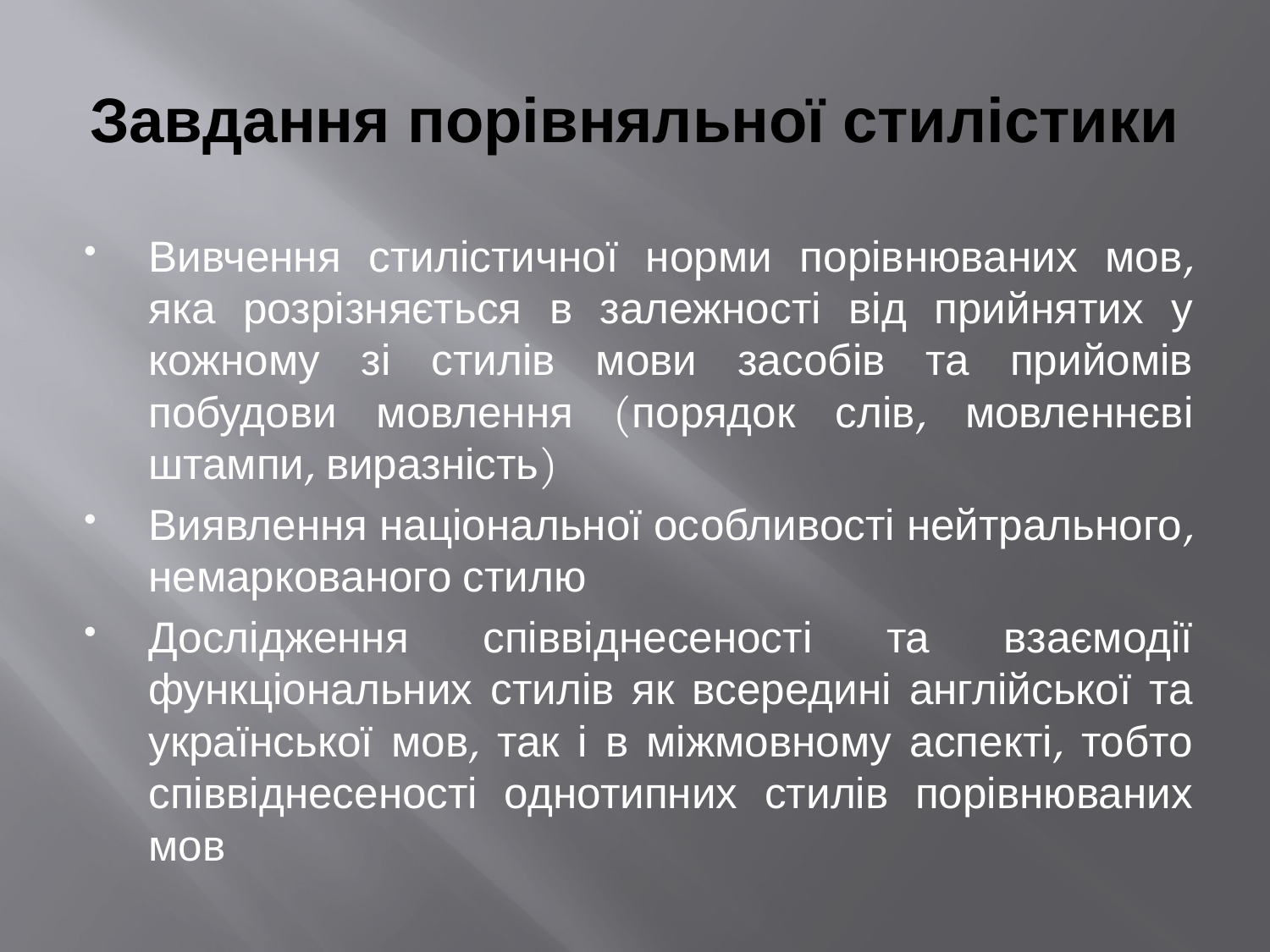

# Завдання порівняльної стилістики
Вивчення стилістичної норми порівнюваних мов, яка розрізняється в залежності від прийнятих у кожному зі стилів мови засобів та прийомів побудови мовлення (порядок слів, мовленнєві штампи, виразність)
Виявлення національної особливості нейтрального, немаркованого стилю
Дослідження співвіднесеності та взаємодії функціональних стилів як всередині англійської та української мов, так і в міжмовному аспекті, тобто співвіднесеності однотипних стилів порівнюваних мов